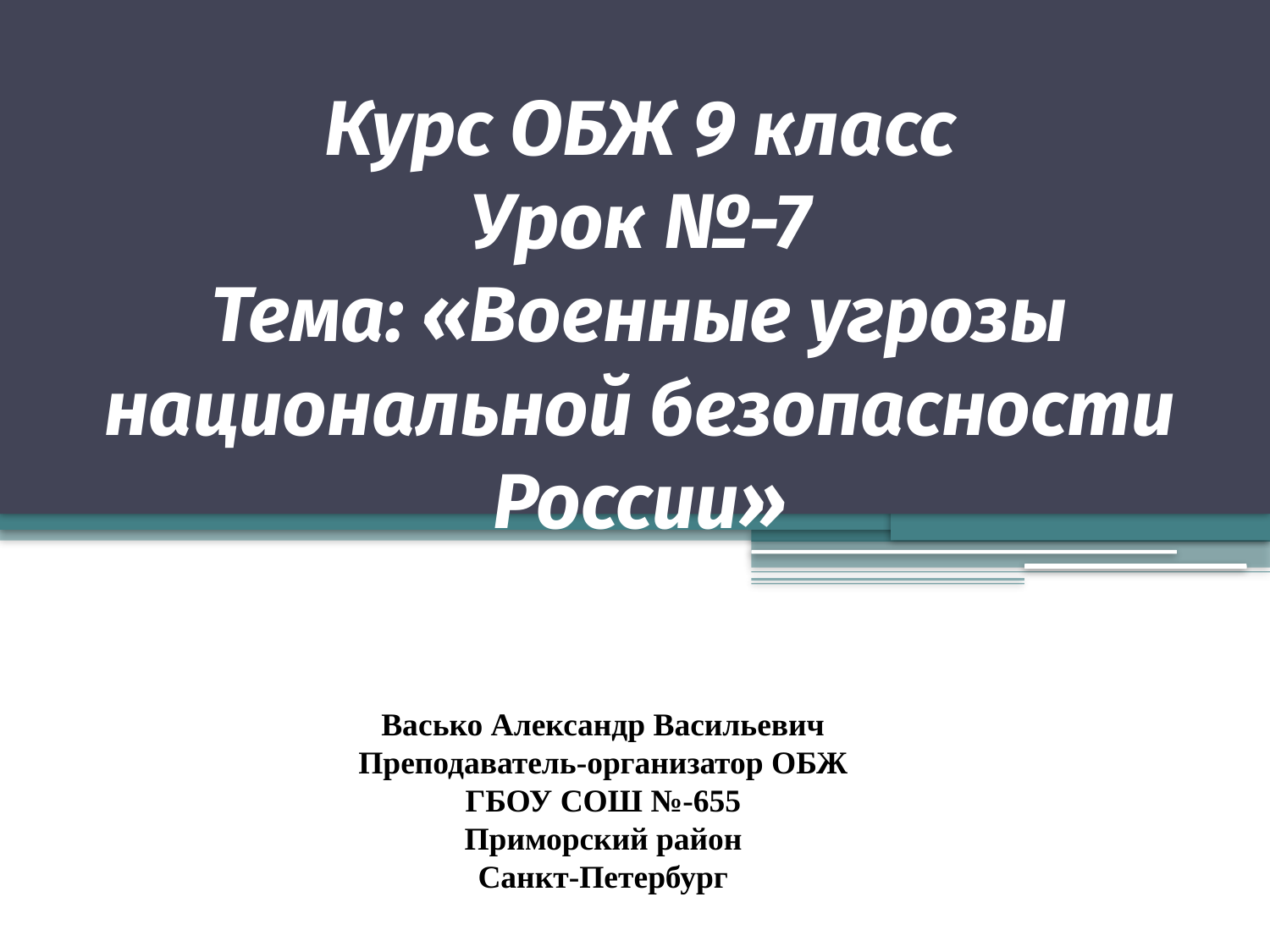

# Курс ОБЖ 9 класс Урок №-7 Тема: «Военные угрозы национальной безопасности России»
Васько Александр Васильевич
Преподаватель-организатор ОБЖ
ГБОУ СОШ №-655
Приморский район
Санкт-Петербург